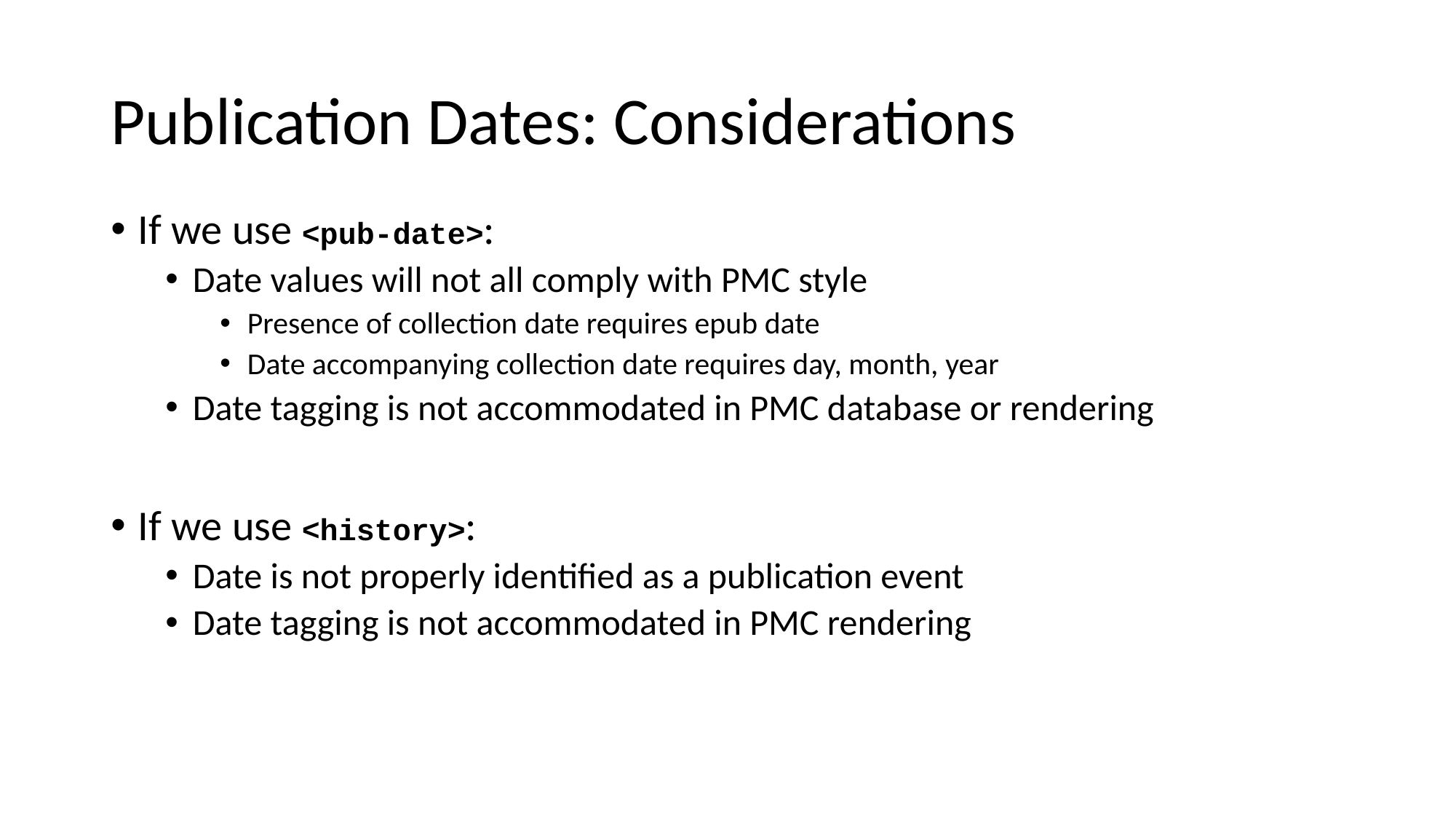

# Publication Dates: Considerations
If we use <pub-date>:
Date values will not all comply with PMC style
Presence of collection date requires epub date
Date accompanying collection date requires day, month, year
Date tagging is not accommodated in PMC database or rendering

If we use <history>:
Date is not properly identified as a publication event
Date tagging is not accommodated in PMC rendering